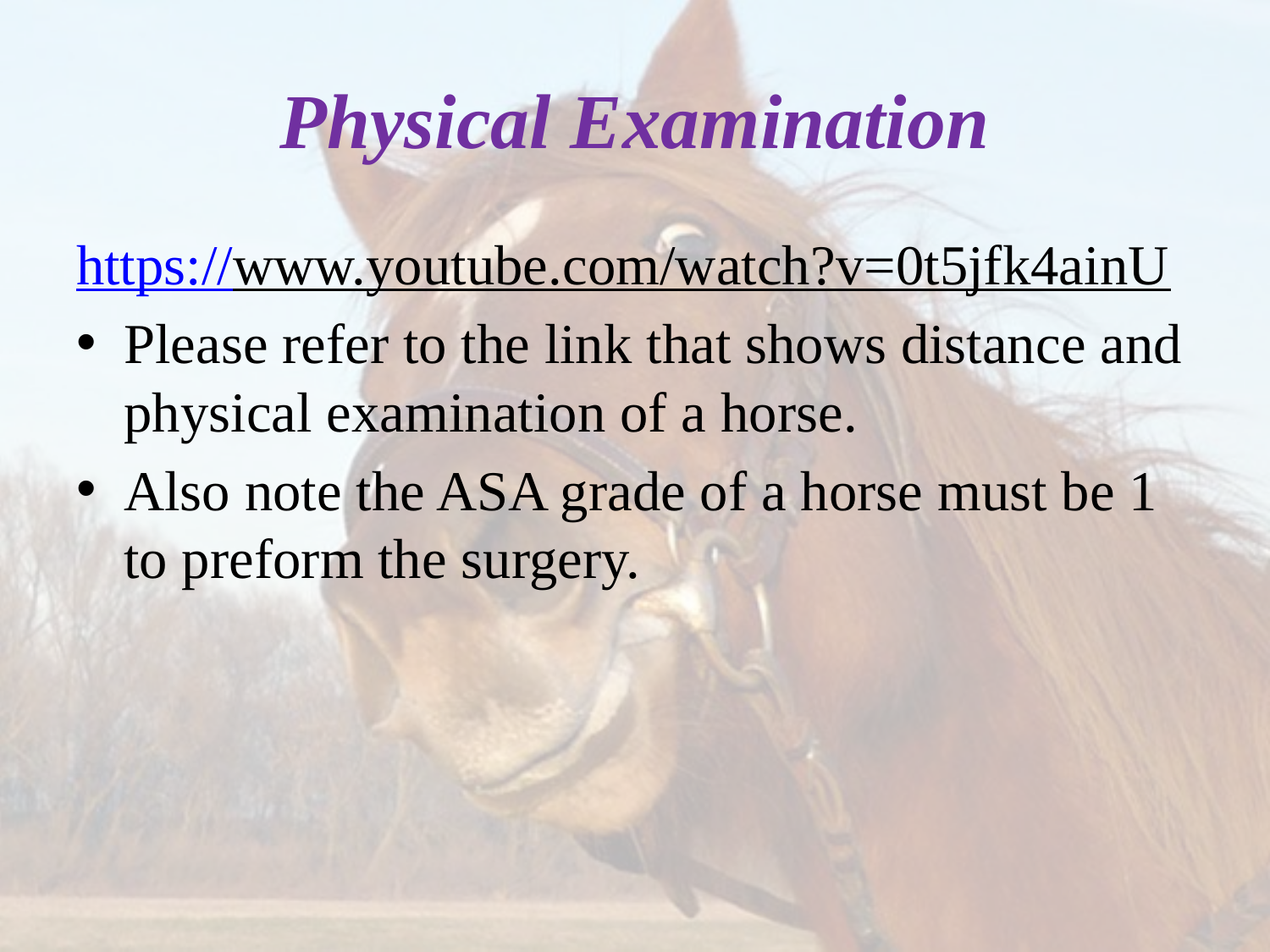

# Physical Examination
https://www.youtube.com/watch?v=0t5jfk4ainU
Please refer to the link that shows distance and physical examination of a horse.
Also note the ASA grade of a horse must be 1 to preform the surgery.